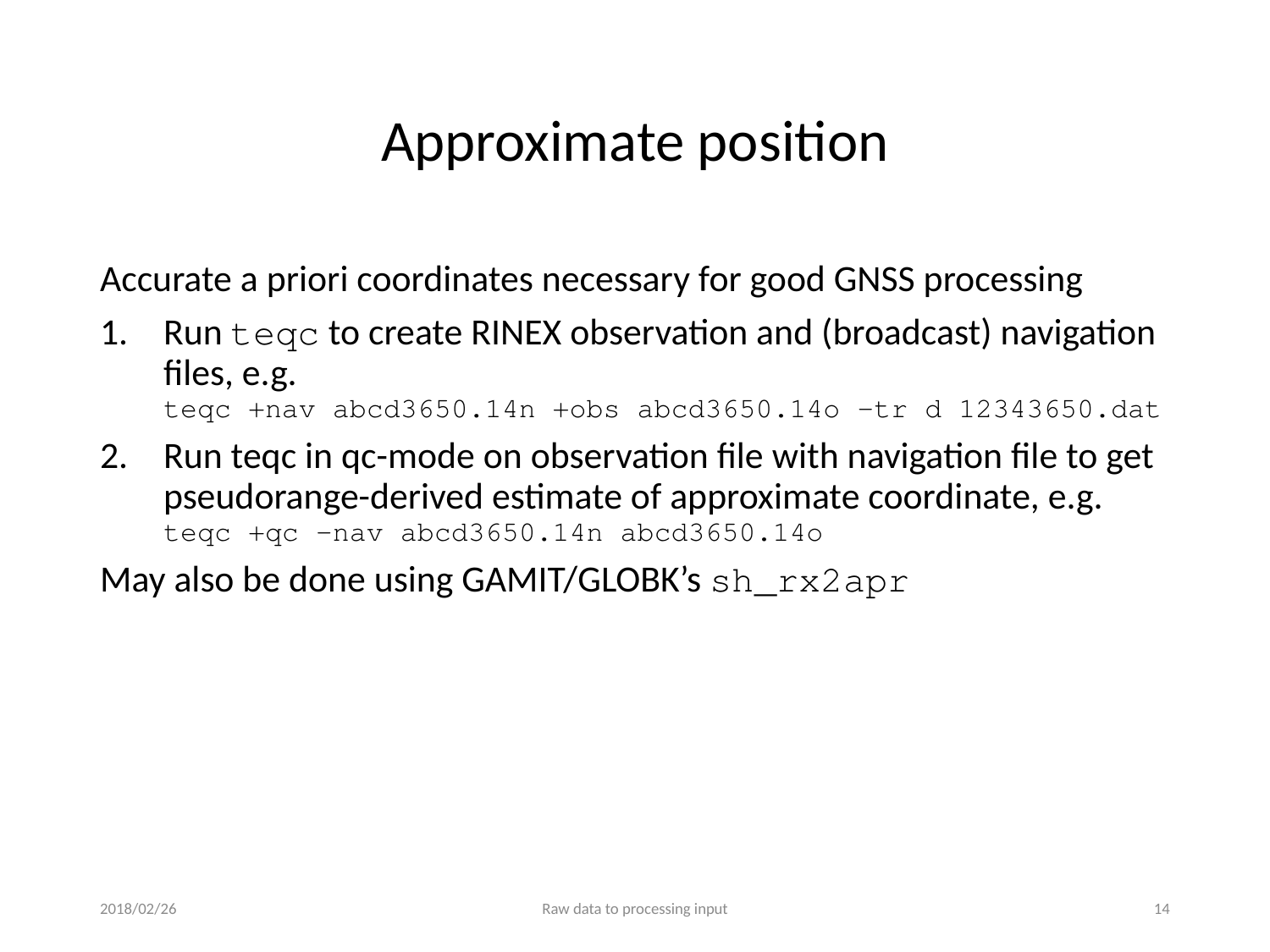

# Approximate position
Accurate a priori coordinates necessary for good GNSS processing
Run teqc to create RINEX observation and (broadcast) navigation files, e.g.
teqc +nav abcd3650.14n +obs abcd3650.14o -tr d 12343650.dat
Run teqc in qc-mode on observation file with navigation file to get pseudorange-derived estimate of approximate coordinate, e.g.
teqc +qc -nav abcd3650.14n abcd3650.14o
May also be done using GAMIT/GLOBK’s sh_rx2apr
2018/02/26
Raw data to processing input
14